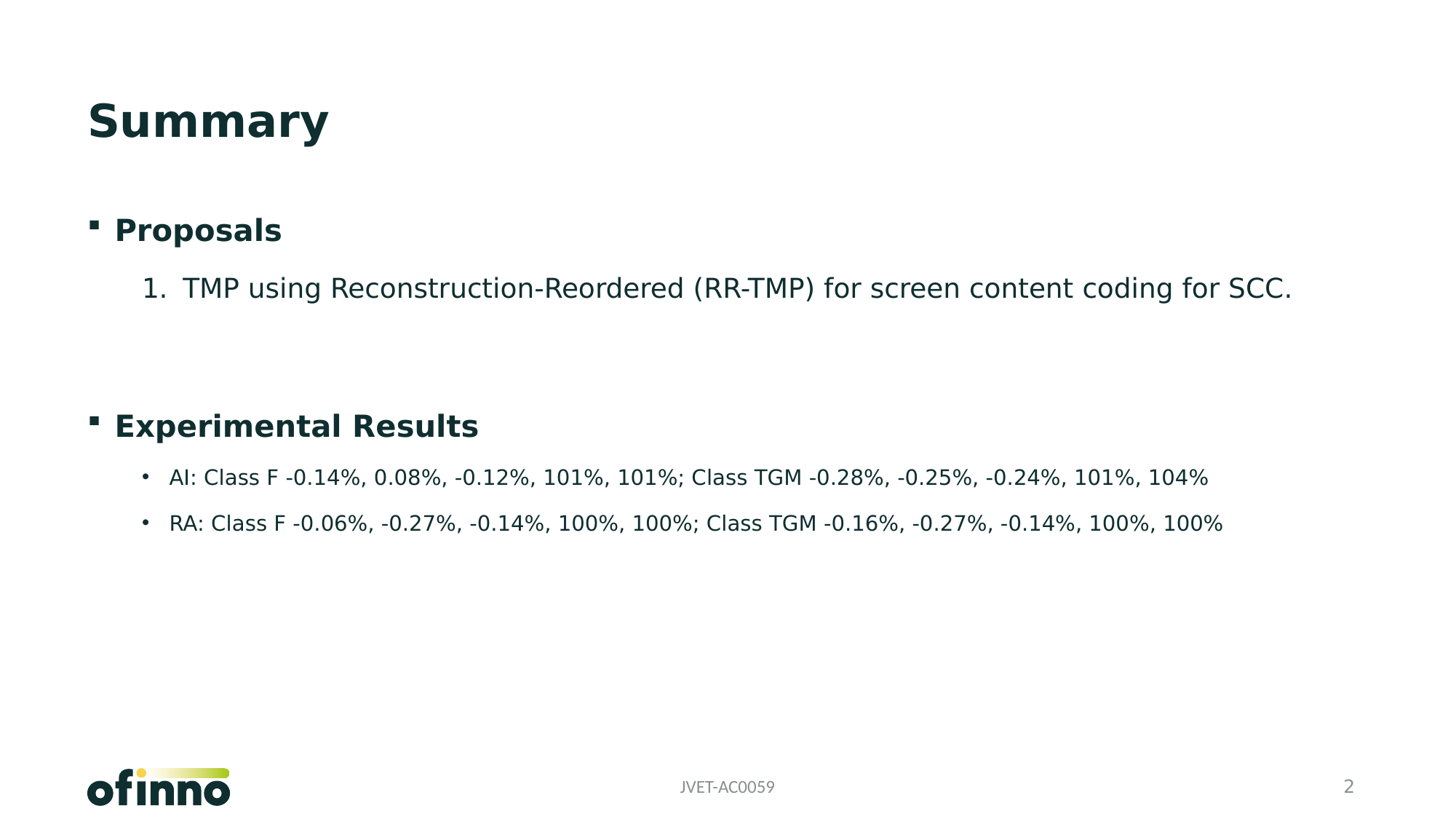

# Summary
Proposals
TMP using Reconstruction-Reordered (RR-TMP) for screen content coding for SCC.

Experimental Results
AI: Class F -0.14%, 0.08%, -0.12%, 101%, 101%; Class TGM -0.28%, -0.25%, -0.24%, 101%, 104%
RA: Class F -0.06%, -0.27%, -0.14%, 100%, 100%; Class TGM -0.16%, -0.27%, -0.14%, 100%, 100%

JVET-AC0059
2